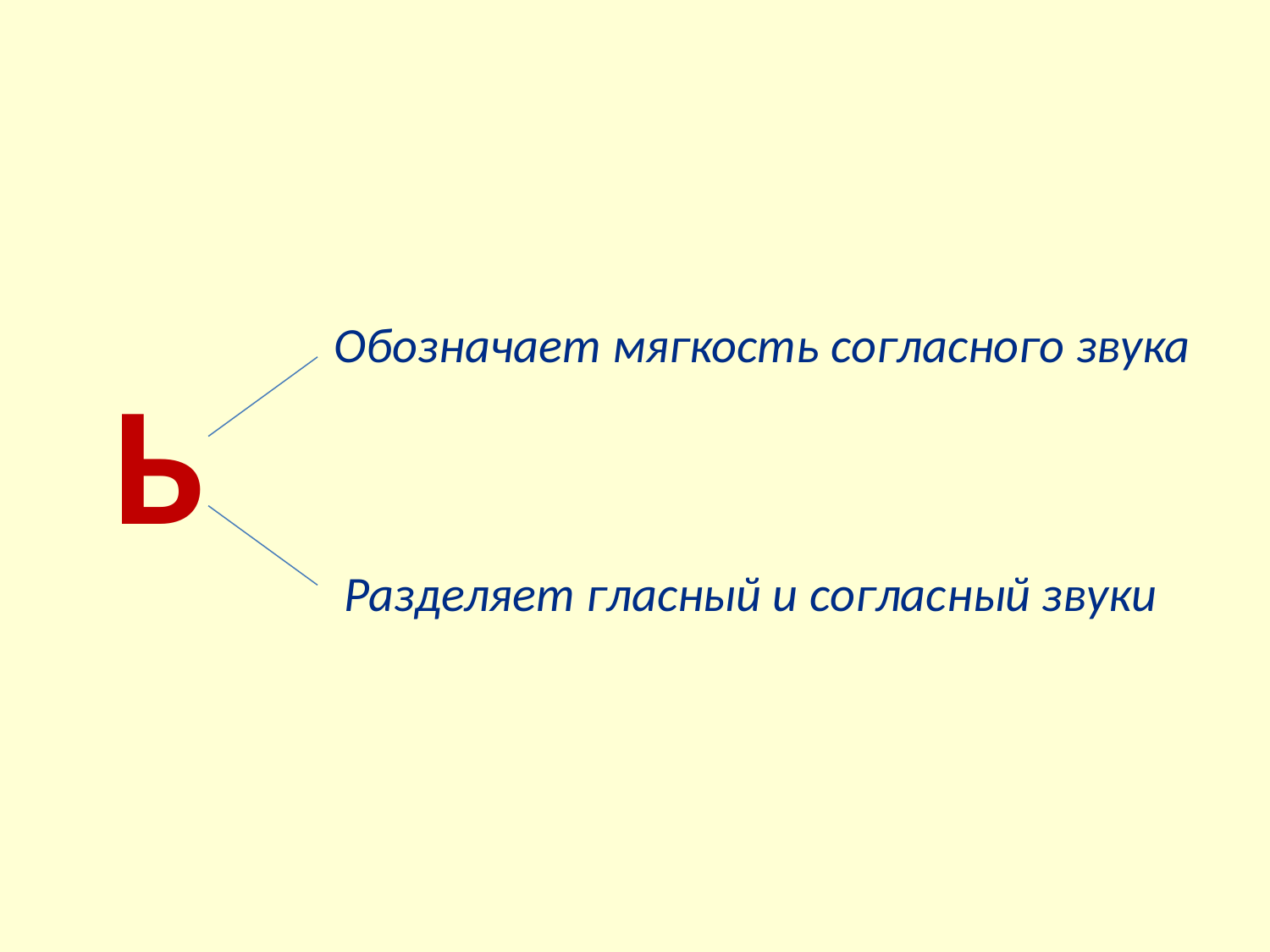

Обозначает мягкость согласного звука
# Ь
Разделяет гласный и согласный звуки